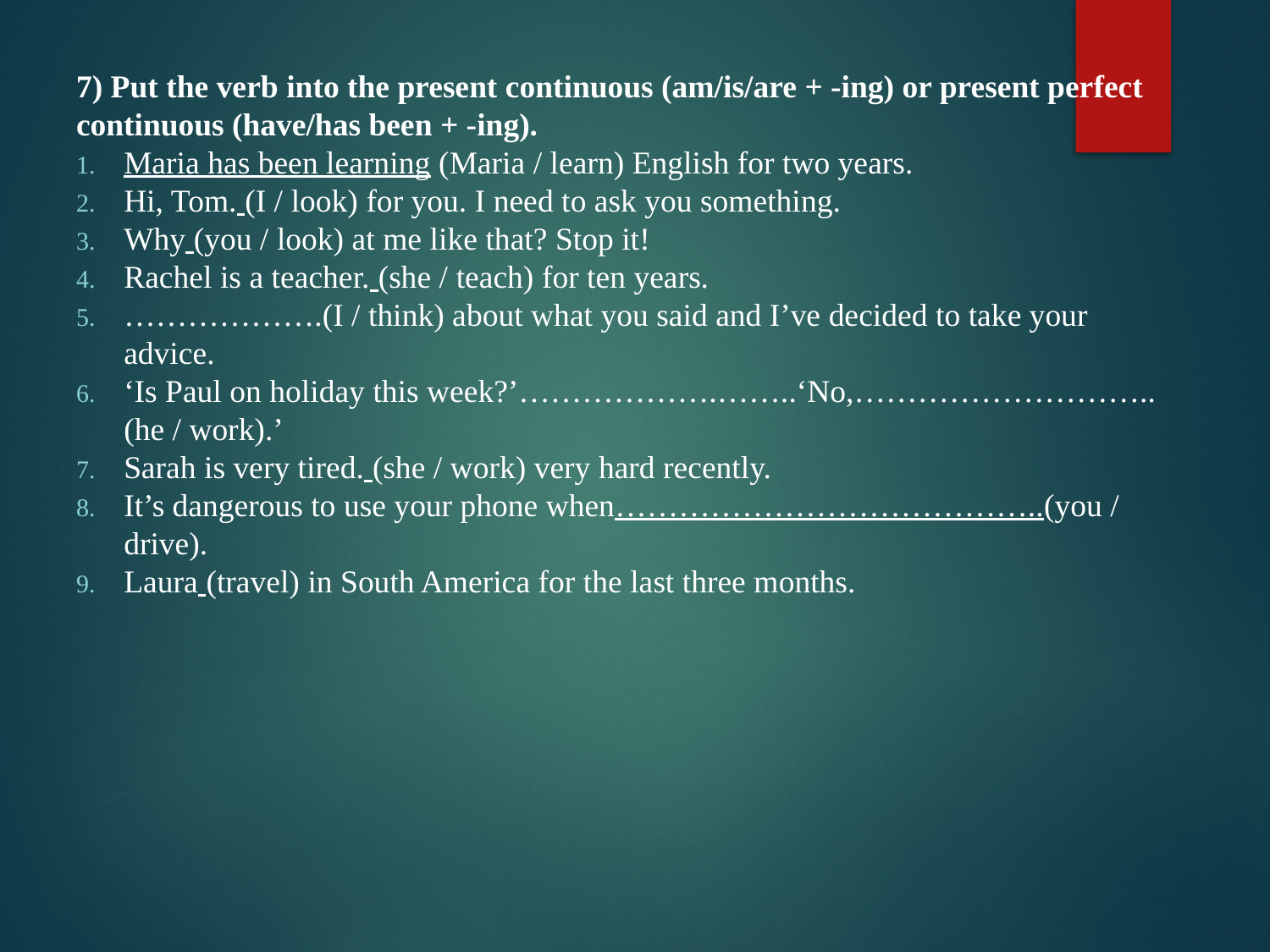

7) Put the verb into the present continuous (am/is/are + -ing) or present perfect continuous (have/has been + -ing).
Maria has been learning (Maria / learn) English for two years.
Hi, Tom. (I / look) for you. I need to ask you something.
Why (you / look) at me like that? Stop it!
Rachel is a teacher. (she / teach) for ten years.
……………….(I / think) about what you said and I’ve decided to take your advice.
‘Is Paul on holiday this week?’……………….……..‘No,………………………..(he / work).’
Sarah is very tired. (she / work) very hard recently.
It’s dangerous to use your phone when…………………………………..(you / drive).
Laura (travel) in South America for the last three months.